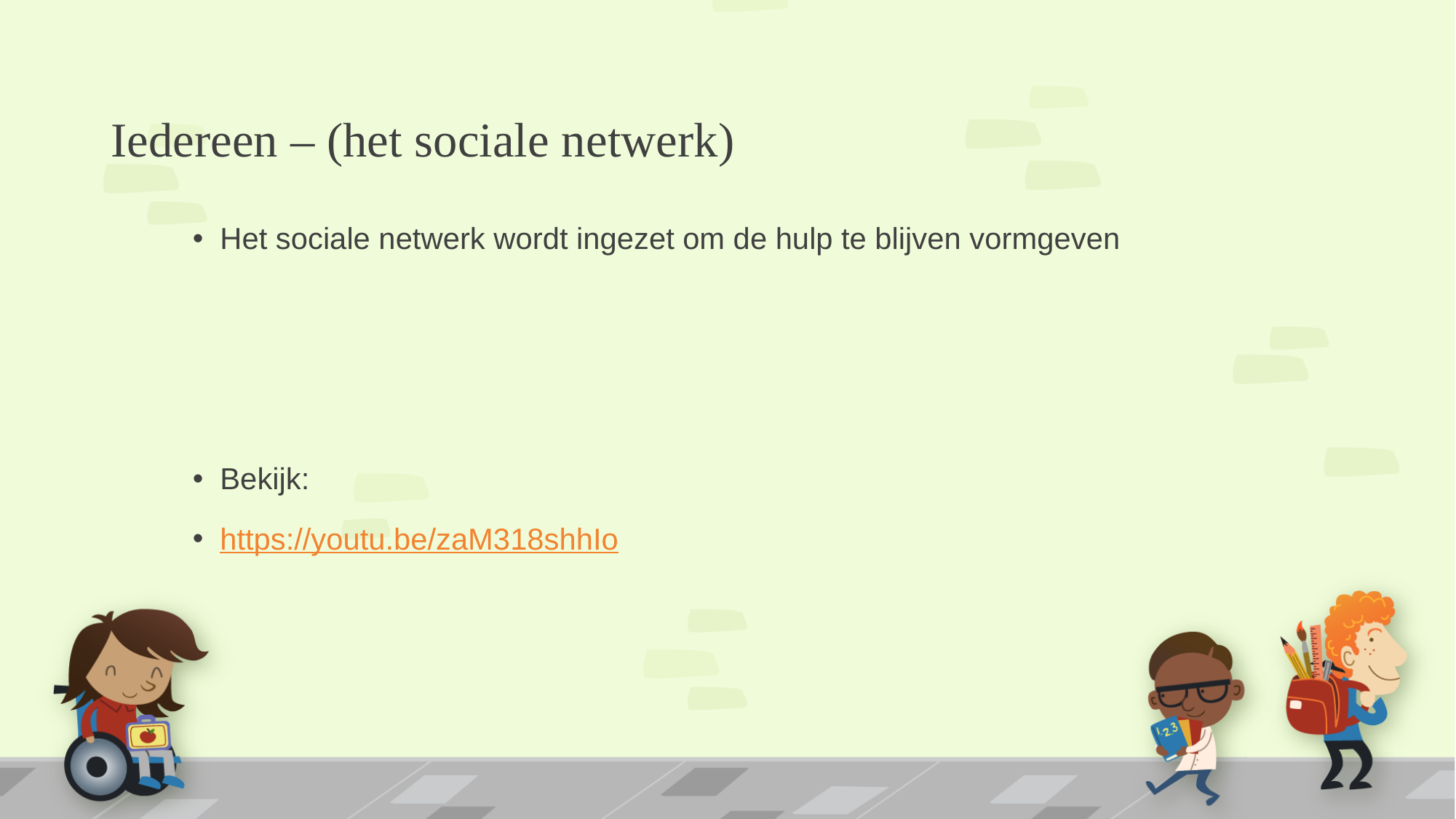

# Iedereen – (het sociale netwerk)
Het sociale netwerk wordt ingezet om de hulp te blijven vormgeven

Bekijk:
https://youtu.be/zaM318shhIo